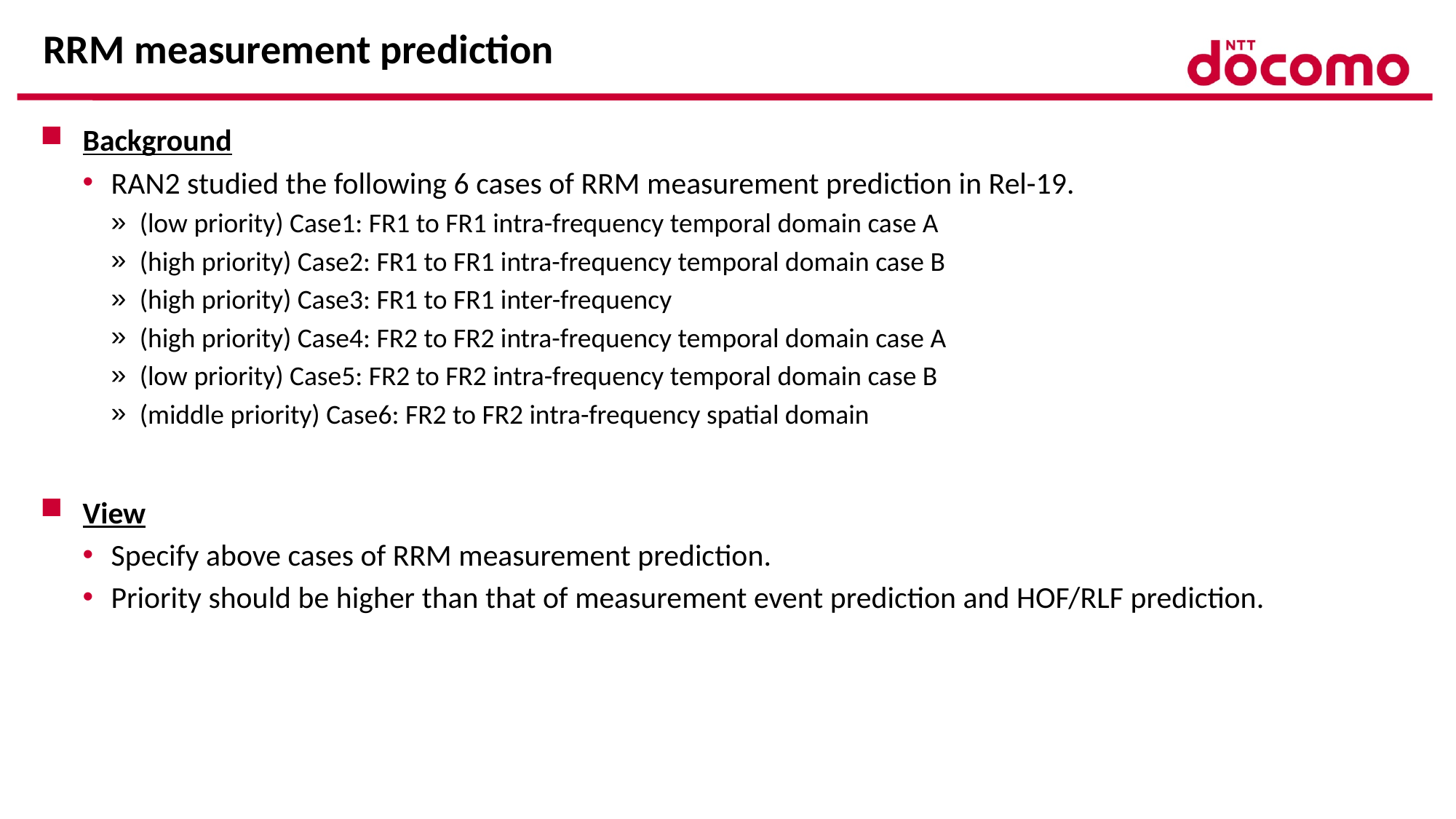

# RRM measurement prediction
Background
RAN2 studied the following 6 cases of RRM measurement prediction in Rel-19.
(low priority) Case1: FR1 to FR1 intra-frequency temporal domain case A
(high priority) Case2: FR1 to FR1 intra-frequency temporal domain case B
(high priority) Case3: FR1 to FR1 inter-frequency
(high priority) Case4: FR2 to FR2 intra-frequency temporal domain case A
(low priority) Case5: FR2 to FR2 intra-frequency temporal domain case B
(middle priority) Case6: FR2 to FR2 intra-frequency spatial domain

View
Specify above cases of RRM measurement prediction.
Priority should be higher than that of measurement event prediction and HOF/RLF prediction.